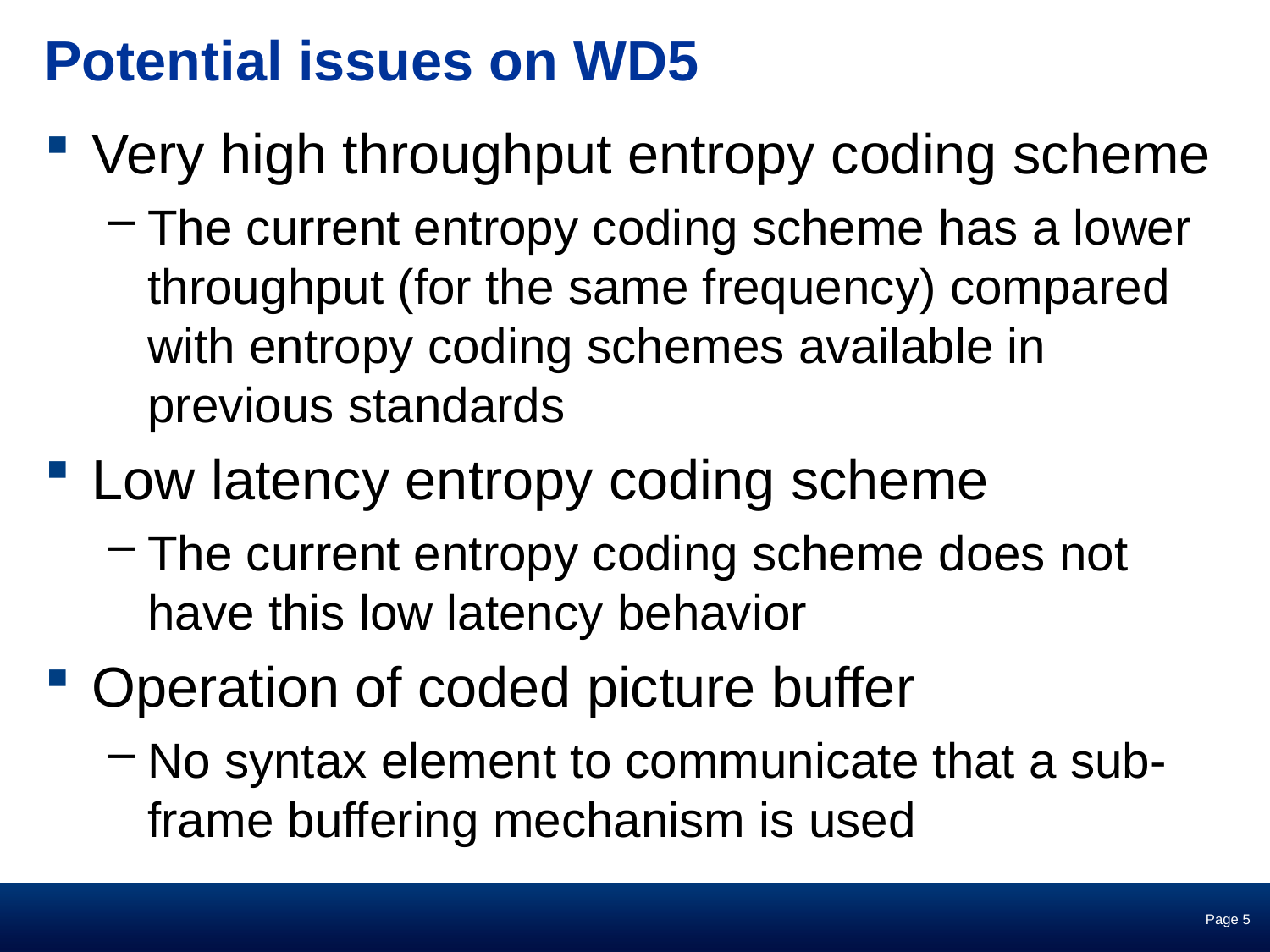

# Potential issues on WD5
Very high throughput entropy coding scheme
The current entropy coding scheme has a lower throughput (for the same frequency) compared with entropy coding schemes available in previous standards
Low latency entropy coding scheme
The current entropy coding scheme does not have this low latency behavior
Operation of coded picture buffer
No syntax element to communicate that a sub-frame buffering mechanism is used